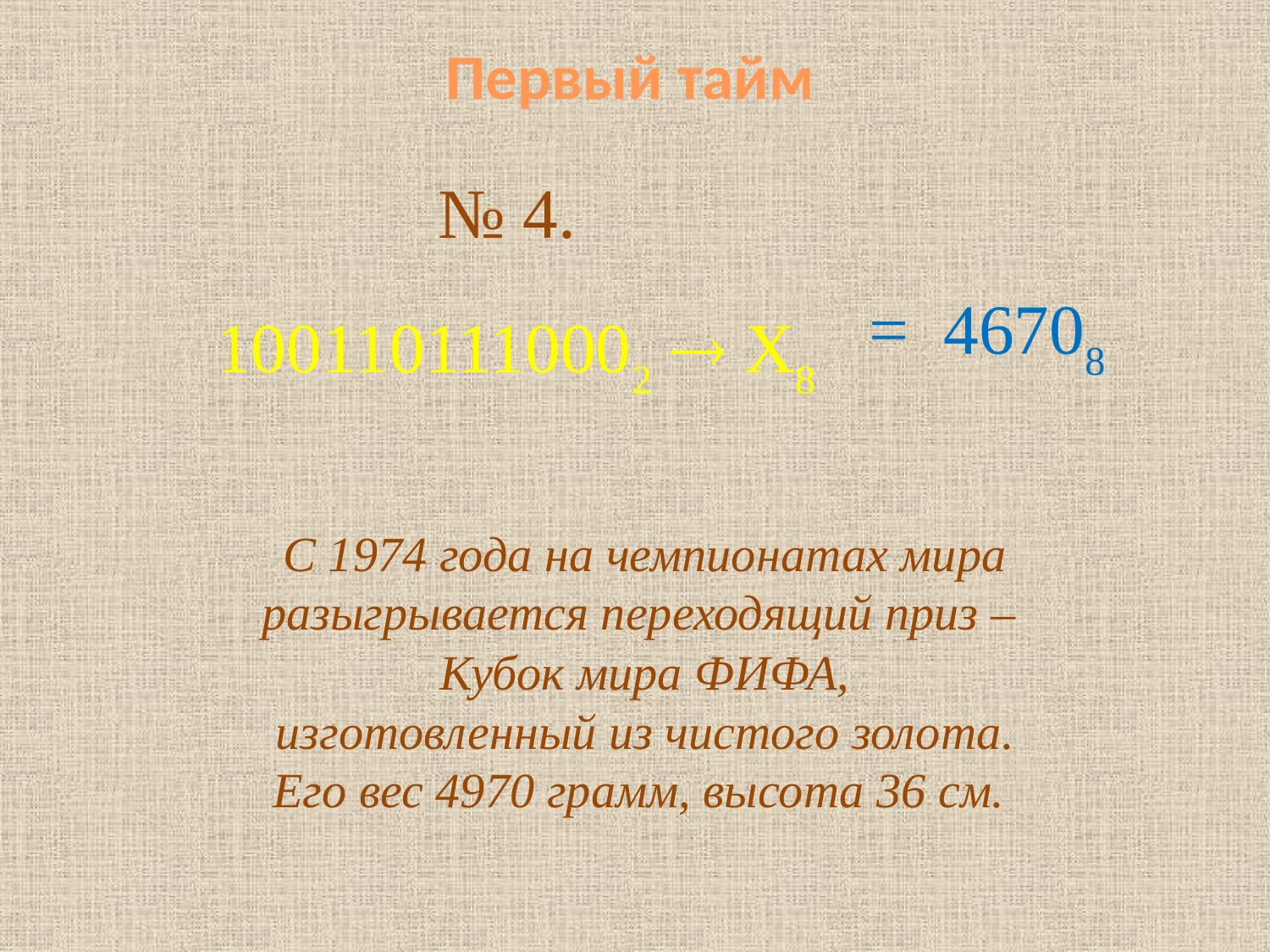

Первый тайм
№ 4.
1001101110002 → Х8
=  46708
С 1974 года на чемпионатах мира разыгрывается переходящий приз –
Кубок мира ФИФА,
 изготовленный из чистого золота.
Его вес 4970 грамм, высота 36 см.